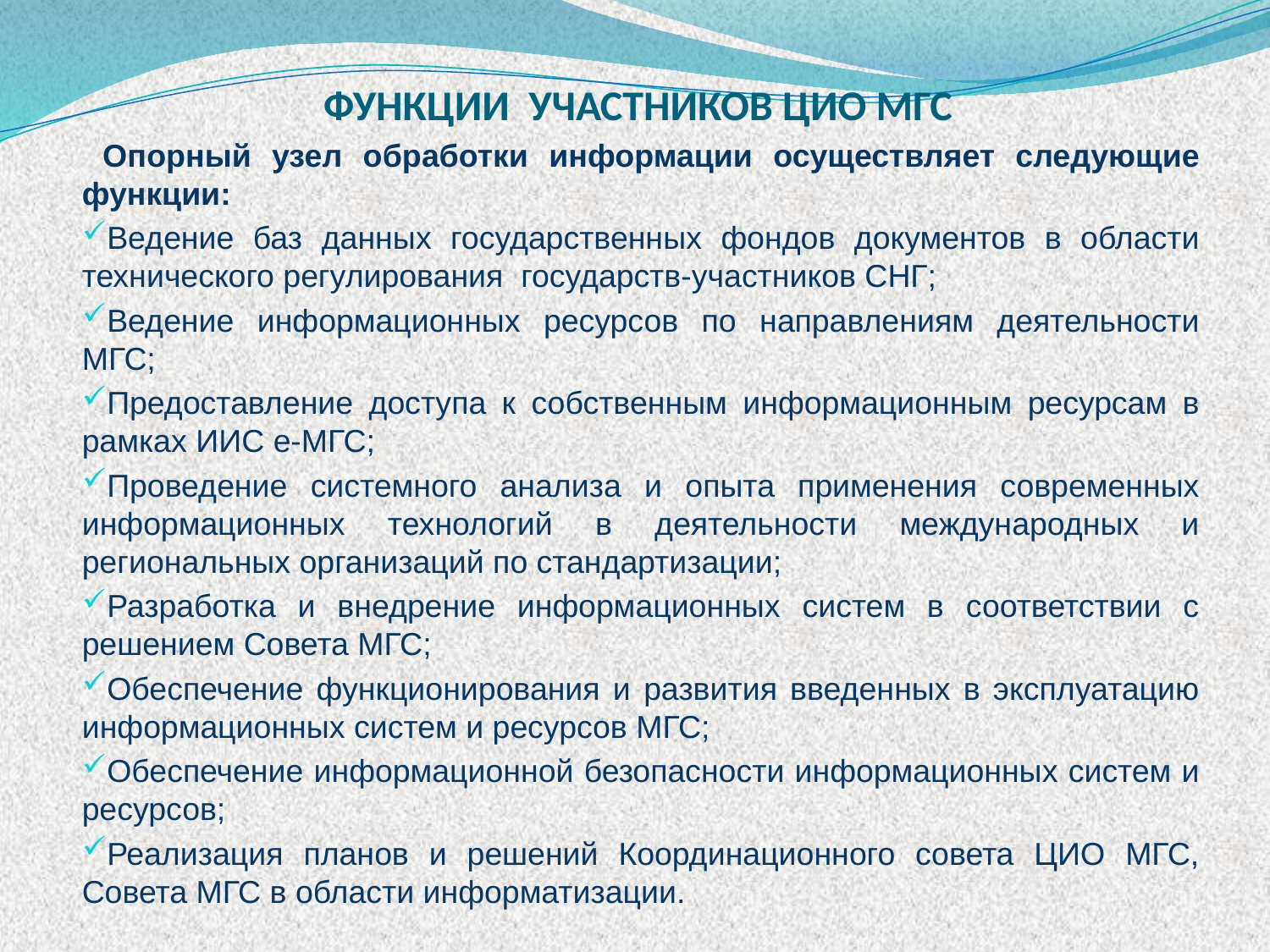

ФУНКЦИИ  УЧАСТНИКОВ ЦИО МГС
 Опорный узел обработки информации осуществляет следующие функции:
Ведение баз данных государственных фондов документов в области технического регулирования  государств-участников СНГ;
Ведение информационных ресурсов по направлениям деятельности МГС;
Предоставление доступа к собственным информационным ресурсам в рамках ИИС е-МГС;
Проведение системного анализа и опыта применения современных информационных технологий в деятельности международных и региональных организаций по стандартизации;
Разработка и внедрение информационных систем в соответствии с решением Совета МГС;
Обеспечение функционирования и развития введенных в эксплуатацию информационных систем и ресурсов МГС;
Обеспечение информационной безопасности информационных систем и ресурсов;
Реализация планов и решений Координационного совета ЦИО МГС, Совета МГС в области информатизации.